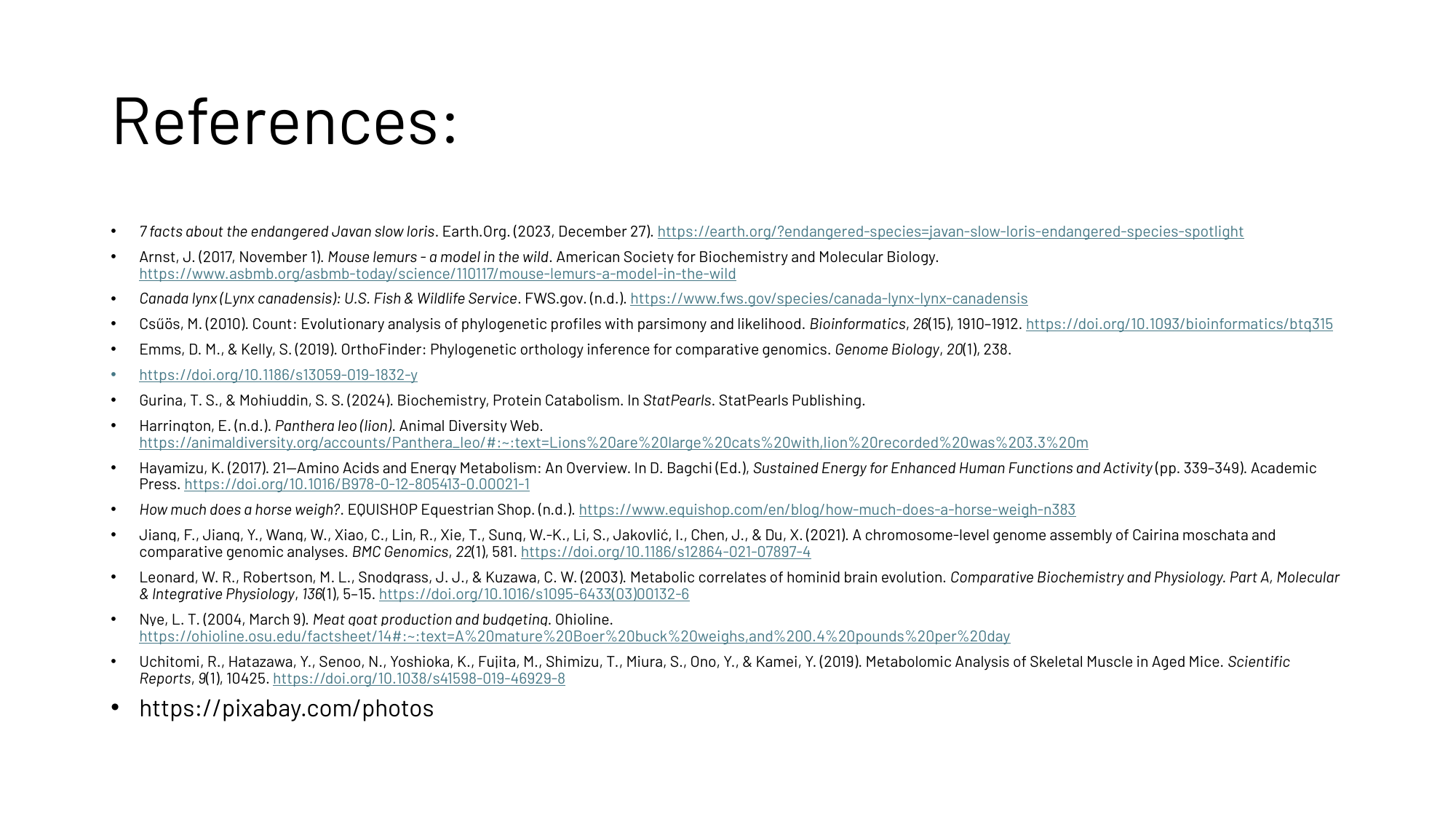

# References:
7 facts about the endangered Javan slow loris. Earth.Org. (2023, December 27). https://earth.org/?endangered-species=javan-slow-loris-endangered-species-spotlight
Arnst, J. (2017, November 1). Mouse lemurs - a model in the wild. American Society for Biochemistry and Molecular Biology. https://www.asbmb.org/asbmb-today/science/110117/mouse-lemurs-a-model-in-the-wild
Canada lynx (Lynx canadensis): U.S. Fish & Wildlife Service. FWS.gov. (n.d.). https://www.fws.gov/species/canada-lynx-lynx-canadensis
Csűös, M. (2010). Count: Evolutionary analysis of phylogenetic profiles with parsimony and likelihood. Bioinformatics, 26(15), 1910–1912. https://doi.org/10.1093/bioinformatics/btq315
Emms, D. M., & Kelly, S. (2019). OrthoFinder: Phylogenetic orthology inference for comparative genomics. Genome Biology, 20(1), 238.
https://doi.org/10.1186/s13059-019-1832-y
Gurina, T. S., & Mohiuddin, S. S. (2024). Biochemistry, Protein Catabolism. In StatPearls. StatPearls Publishing.
Harrington, E. (n.d.). Panthera leo (lion). Animal Diversity Web. https://animaldiversity.org/accounts/Panthera_leo/#:~:text=Lions%20are%20large%20cats%20with,lion%20recorded%20was%203.3%20m
Hayamizu, K. (2017). 21—Amino Acids and Energy Metabolism: An Overview. In D. Bagchi (Ed.), Sustained Energy for Enhanced Human Functions and Activity (pp. 339–349). Academic Press. https://doi.org/10.1016/B978-0-12-805413-0.00021-1
How much does a horse weigh?. EQUISHOP Equestrian Shop. (n.d.). https://www.equishop.com/en/blog/how-much-does-a-horse-weigh-n383
Jiang, F., Jiang, Y., Wang, W., Xiao, C., Lin, R., Xie, T., Sung, W.-K., Li, S., Jakovlić, I., Chen, J., & Du, X. (2021). A chromosome-level genome assembly of Cairina moschata and comparative genomic analyses. BMC Genomics, 22(1), 581. https://doi.org/10.1186/s12864-021-07897-4
Leonard, W. R., Robertson, M. L., Snodgrass, J. J., & Kuzawa, C. W. (2003). Metabolic correlates of hominid brain evolution. Comparative Biochemistry and Physiology. Part A, Molecular & Integrative Physiology, 136(1), 5–15. https://doi.org/10.1016/s1095-6433(03)00132-6
Nye, L. T. (2004, March 9). Meat goat production and budgeting. Ohioline. https://ohioline.osu.edu/factsheet/14#:~:text=A%20mature%20Boer%20buck%20weighs,and%200.4%20pounds%20per%20day
Uchitomi, R., Hatazawa, Y., Senoo, N., Yoshioka, K., Fujita, M., Shimizu, T., Miura, S., Ono, Y., & Kamei, Y. (2019). Metabolomic Analysis of Skeletal Muscle in Aged Mice. Scientific Reports, 9(1), 10425. https://doi.org/10.1038/s41598-019-46929-8
https://pixabay.com/photos